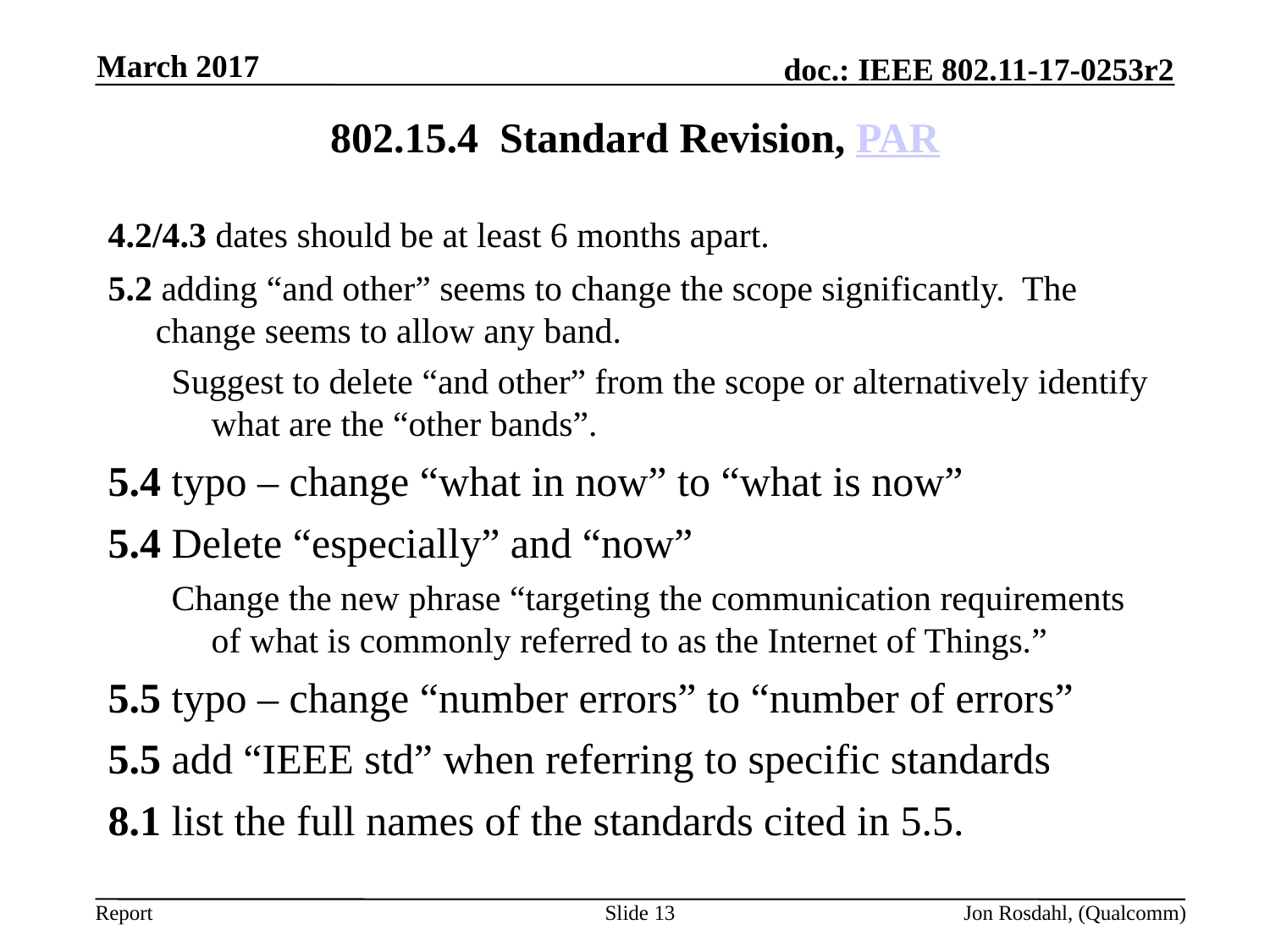

March 2017
# 802.15.4  Standard Revision, PAR
4.2/4.3 dates should be at least 6 months apart.
5.2 adding “and other” seems to change the scope significantly.  The change seems to allow any band.
Suggest to delete “and other” from the scope or alternatively identify what are the “other bands”.
5.4 typo – change “what in now” to “what is now”
5.4 Delete “especially” and “now”
Change the new phrase “targeting the communication requirements of what is commonly referred to as the Internet of Things.”
5.5 typo – change “number errors” to “number of errors”
5.5 add “IEEE std” when referring to specific standards
8.1 list the full names of the standards cited in 5.5.
Slide 13
Jon Rosdahl, (Qualcomm)